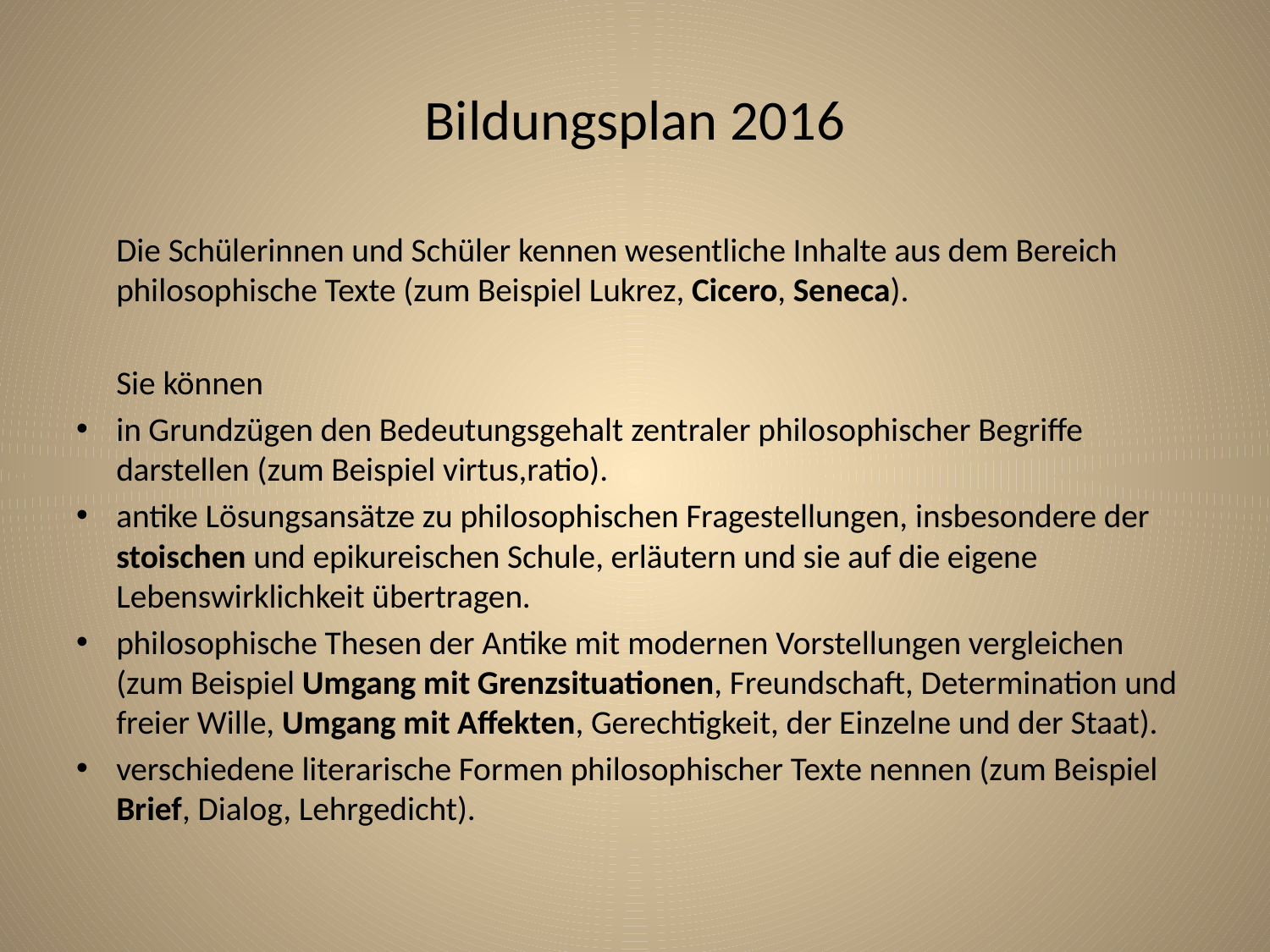

# Bildungsplan 2016
	Die Schülerinnen und Schüler kennen wesentliche Inhalte aus dem Bereich philosophische Texte (zum Beispiel Lukrez, Cicero, Seneca).

	Sie können
in Grundzügen den Bedeutungsgehalt zentraler philosophischer Begriffe darstellen (zum Beispiel virtus,ratio).
antike Lösungsansätze zu philosophischen Fragestellungen, insbesondere der stoischen und epikureischen Schule, erläutern und sie auf die eigene Lebenswirklichkeit übertragen.
philosophische Thesen der Antike mit modernen Vorstellungen vergleichen (zum Beispiel Umgang mit Grenzsituationen, Freundschaft, Determination und freier Wille, Umgang mit Affekten, Gerechtigkeit, der Einzelne und der Staat).
verschiedene literarische Formen philosophischer Texte nennen (zum Beispiel Brief, Dialog, Lehrgedicht).